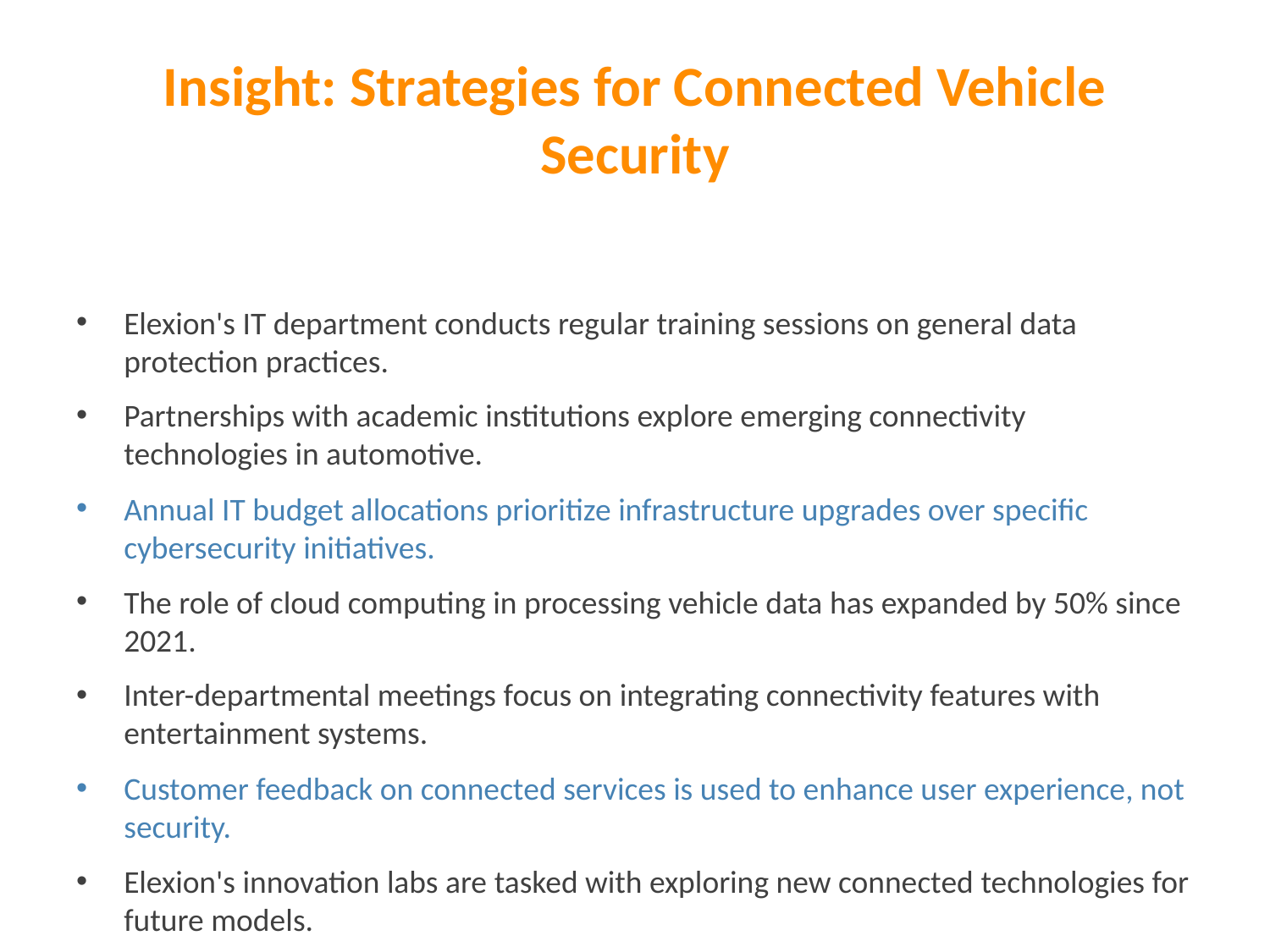

# Insight: Strategies for Connected Vehicle Security

Elexion's IT department conducts regular training sessions on general data protection practices.
Partnerships with academic institutions explore emerging connectivity technologies in automotive.
Annual IT budget allocations prioritize infrastructure upgrades over specific cybersecurity initiatives.
The role of cloud computing in processing vehicle data has expanded by 50% since 2021.
Inter-departmental meetings focus on integrating connectivity features with entertainment systems.
Customer feedback on connected services is used to enhance user experience, not security.
Elexion's innovation labs are tasked with exploring new connected technologies for future models.